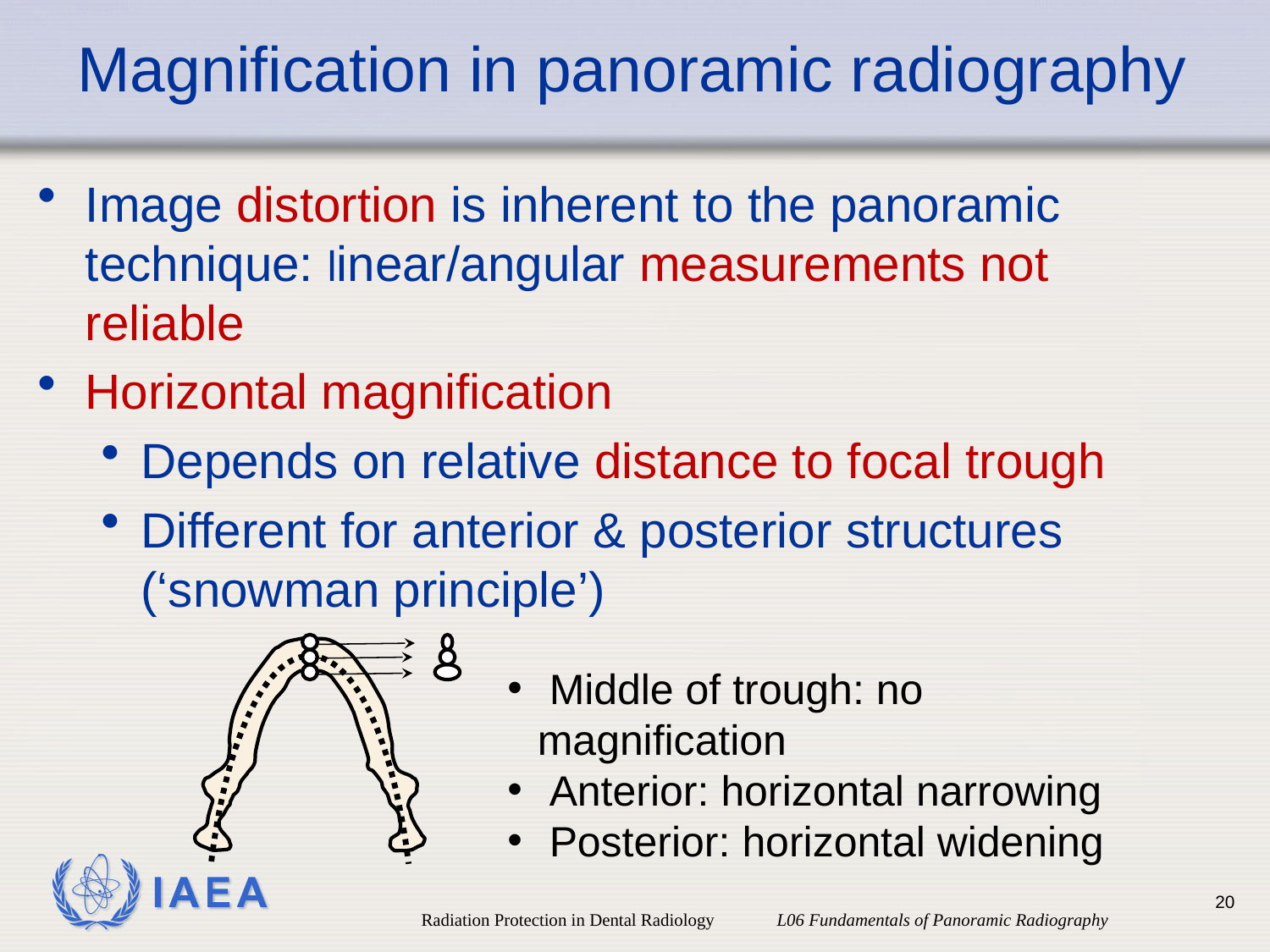

# Magnification in panoramic radiography
Image distortion is inherent to the panoramic technique: linear/angular measurements not reliable
Horizontal magnification
Depends on relative distance to focal trough
Different for anterior & posterior structures (‘snowman principle’)

 Middle of trough: no magnification
 Anterior: horizontal narrowing
 Posterior: horizontal widening

20
Radiation Protection in Dental Radiology              L06 Fundamentals of Panoramic Radiography